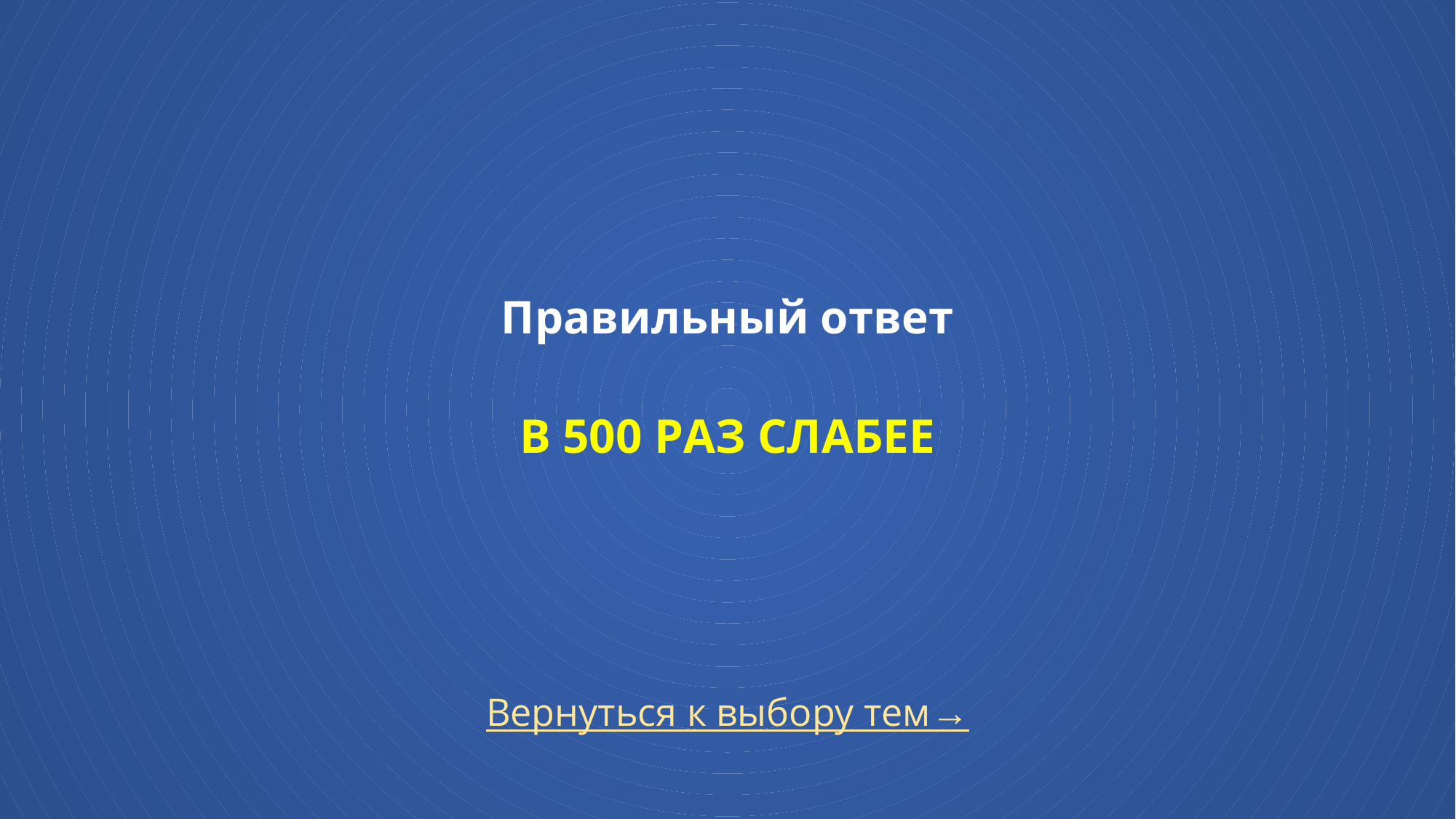

# Правильный ответ В 500 раз слабее
Вернуться к выбору тем→